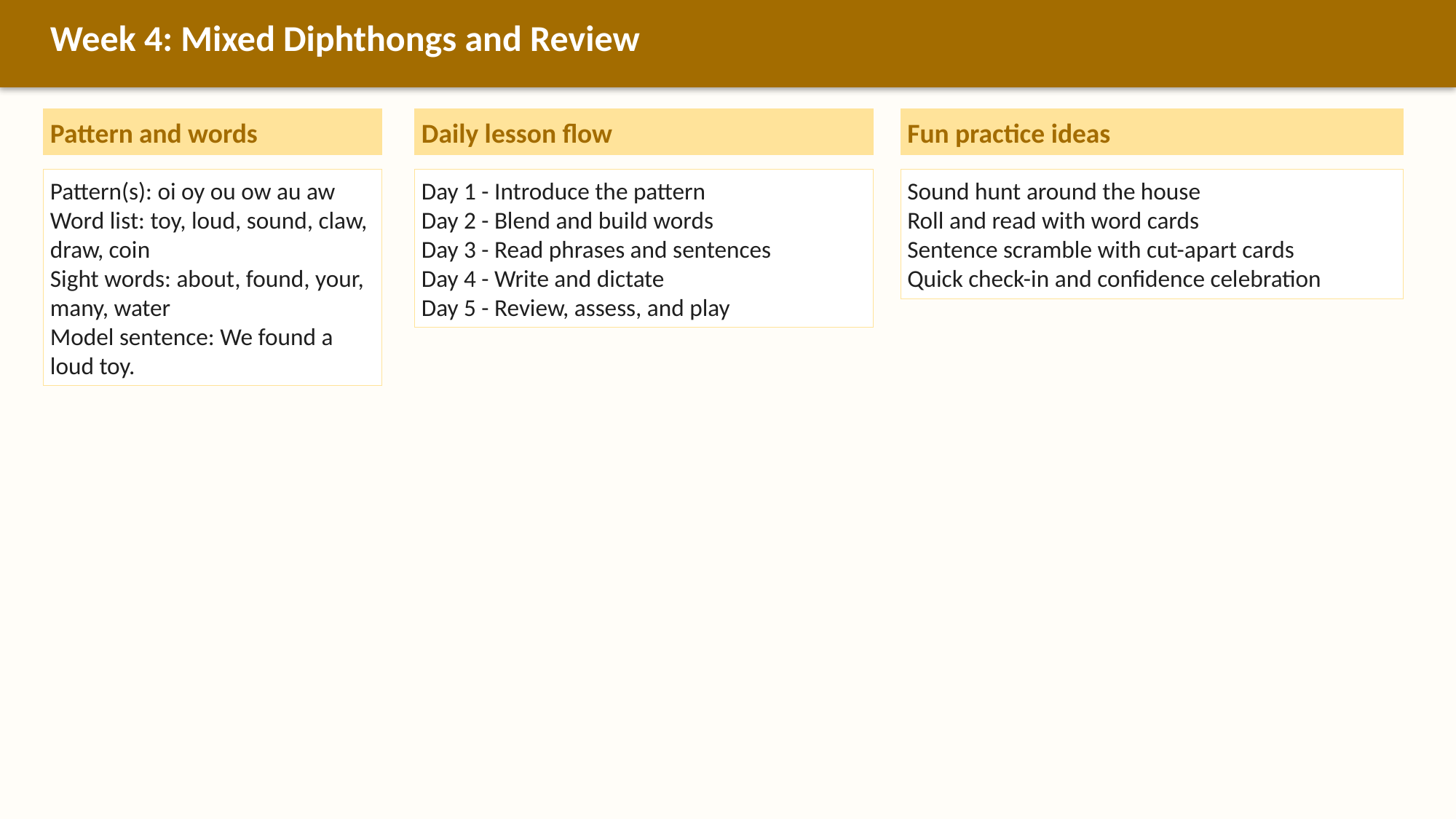

Week 4: Mixed Diphthongs and Review
Pattern and words
Daily lesson flow
Fun practice ideas
Pattern(s): oi oy ou ow au aw
Word list: toy, loud, sound, claw, draw, coin
Sight words: about, found, your, many, water
Model sentence: We found a loud toy.
Day 1 - Introduce the pattern
Day 2 - Blend and build words
Day 3 - Read phrases and sentences
Day 4 - Write and dictate
Day 5 - Review, assess, and play
Sound hunt around the house
Roll and read with word cards
Sentence scramble with cut-apart cards
Quick check-in and confidence celebration